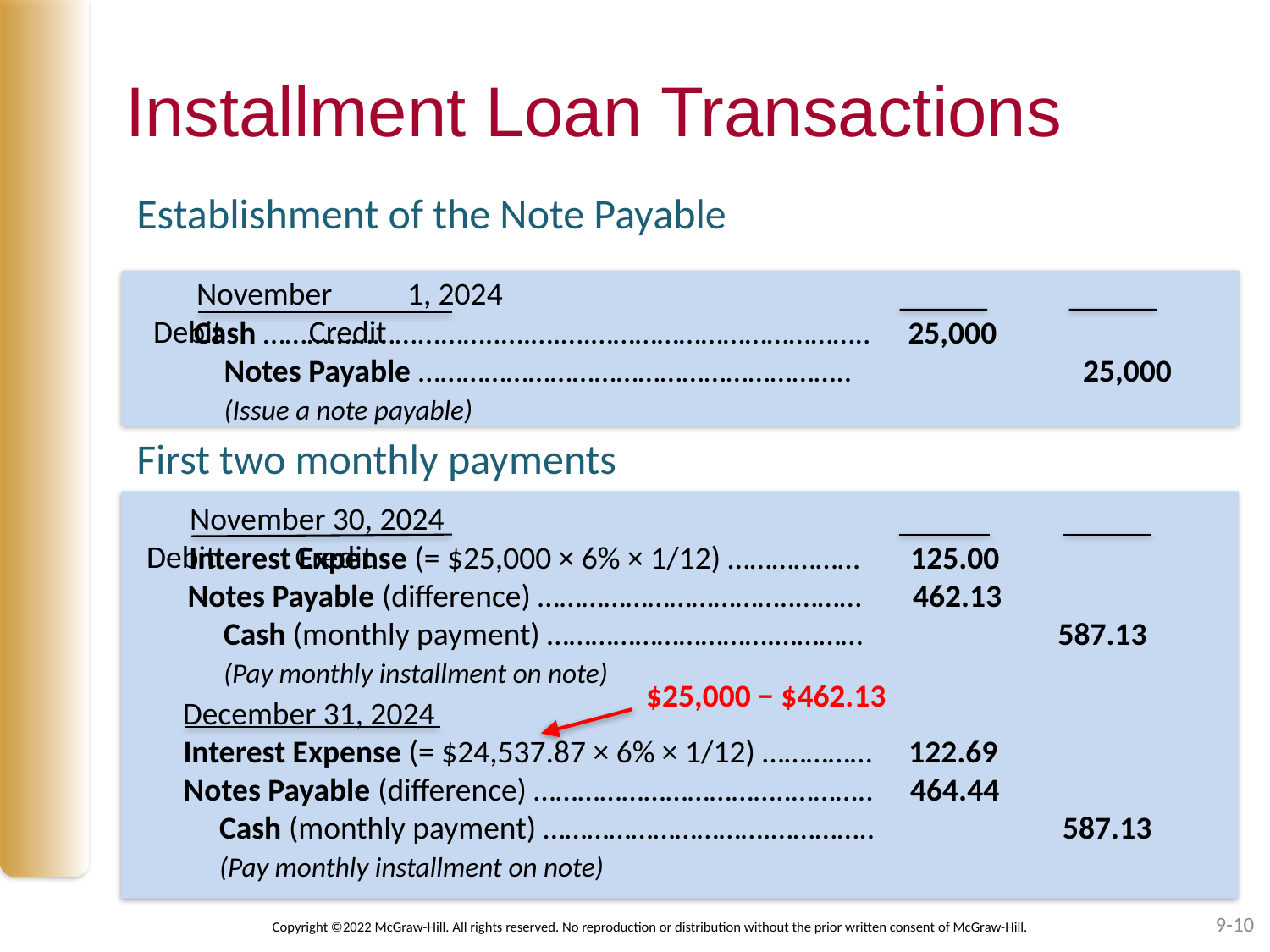

# Installment Loan Transactions
Establishment of the Note Payable
      November 	1, 2024				                                  Debit	    Credit

    Cash …………………...……..….….….………………………………..     25,000
     Notes Payable …………………………………………………..                                25,000
     (Issue a note payable)
First two monthly payments

      November 30, 2024				                                   Debit	   Credit
 Interest Expense (= $25,000 × 6% × 1/12) ………………       125.00
Notes Payable (difference) ……………………………..………       462.13
     Cash (monthly payment) ………………………….…………                           587.13
     (Pay monthly installment on note)
$25,000 − $462.13
      December 31, 2024
Interest Expense (= $24,537.87 × 6% × 1/12) ……………     122.69
Notes Payable (difference) ……………………………..………..     464.44
     Cash (monthly payment) ………………………….…………..                          587.13
     (Pay monthly installment on note)
9-10
Copyright ©2022 McGraw-Hill. All rights reserved. No reproduction or distribution without the prior written consent of McGraw-Hill.